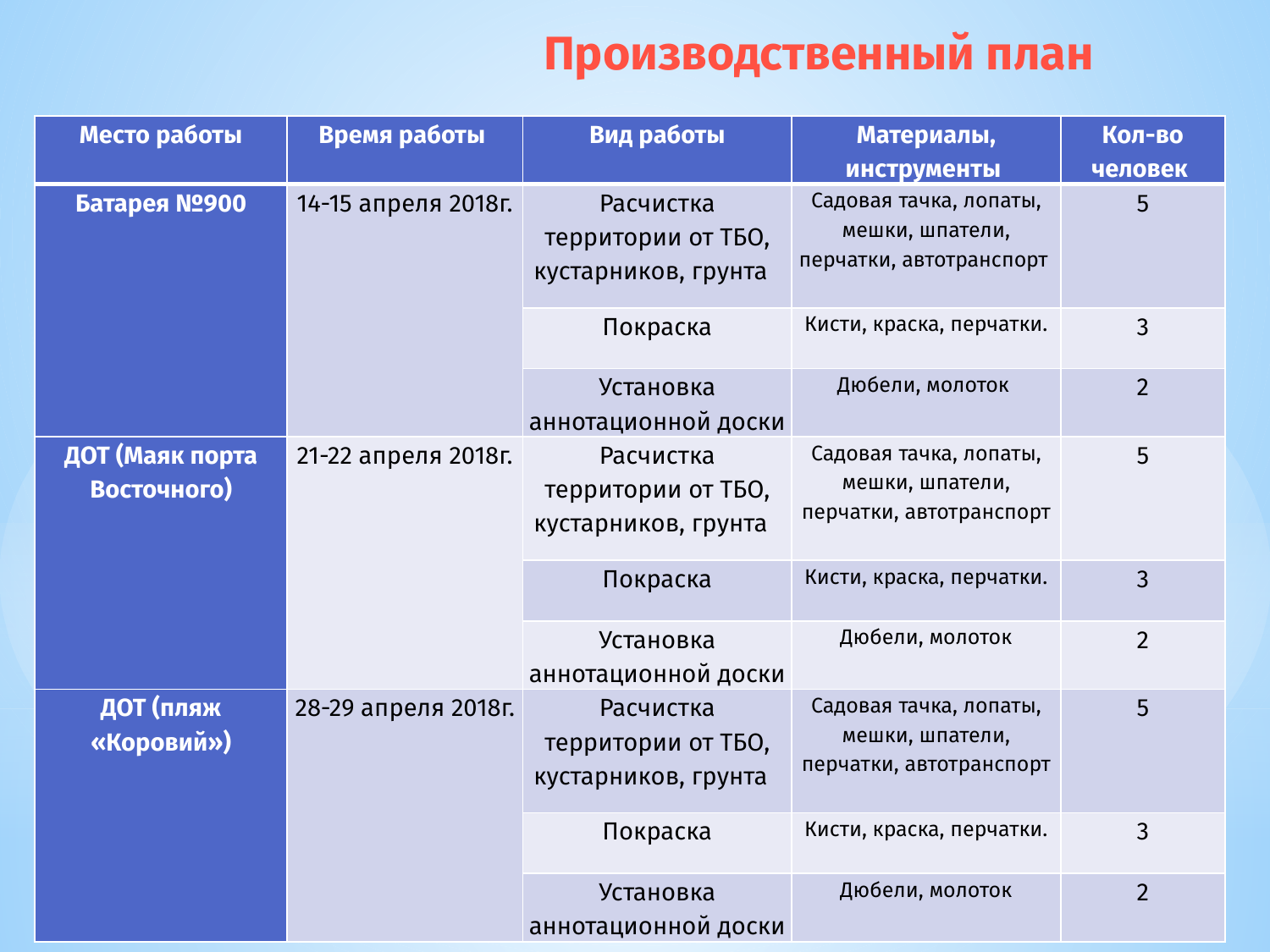

# Производственный план
| Место работы | Время работы | Вид работы | Материалы, инструменты | Кол-во человек |
| --- | --- | --- | --- | --- |
| Батарея №900 | 14-15 апреля 2018г. | Расчистка территории от ТБО, кустарников, грунта | Садовая тачка, лопаты, мешки, шпатели, перчатки, автотранспорт | 5 |
|  |  | Покраска | Кисти, краска, перчатки. | 3 |
|  |  | Установка аннотационной доски | Дюбели, молоток | 2 |
| ДОТ (Маяк порта Восточного) | 21-22 апреля 2018г. | Расчистка территории от ТБО, кустарников, грунта | Садовая тачка, лопаты, мешки, шпатели, перчатки, автотранспорт | 5 |
|  |  | Покраска | Кисти, краска, перчатки. | 3 |
|  |  | Установка аннотационной доски | Дюбели, молоток | 2 |
| ДОТ (пляж «Коровий») | 28-29 апреля 2018г. | Расчистка территории от ТБО, кустарников, грунта | Садовая тачка, лопаты, мешки, шпатели, перчатки, автотранспорт | 5 |
|  |  | Покраска | Кисти, краска, перчатки. | 3 |
|  |  | Установка аннотационной доски | Дюбели, молоток | 2 |